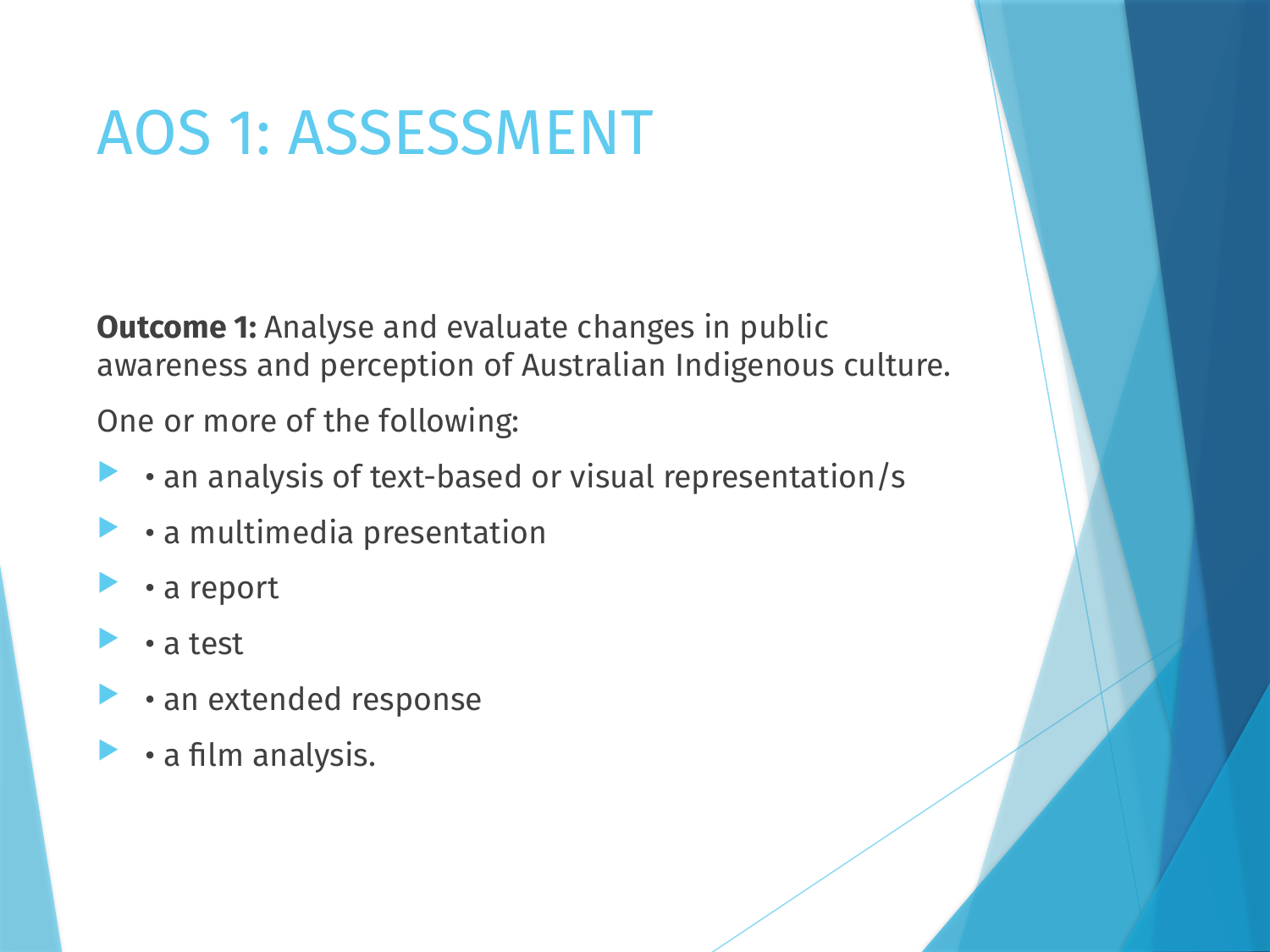

# AOS 1: ASSESSMENT
Outcome 1: Analyse and evaluate changes in public awareness and perception of Australian Indigenous culture.
One or more of the following:
• an analysis of text-based or visual representation/s
• a multimedia presentation
• a report
• a test
• an extended response
• a film analysis.